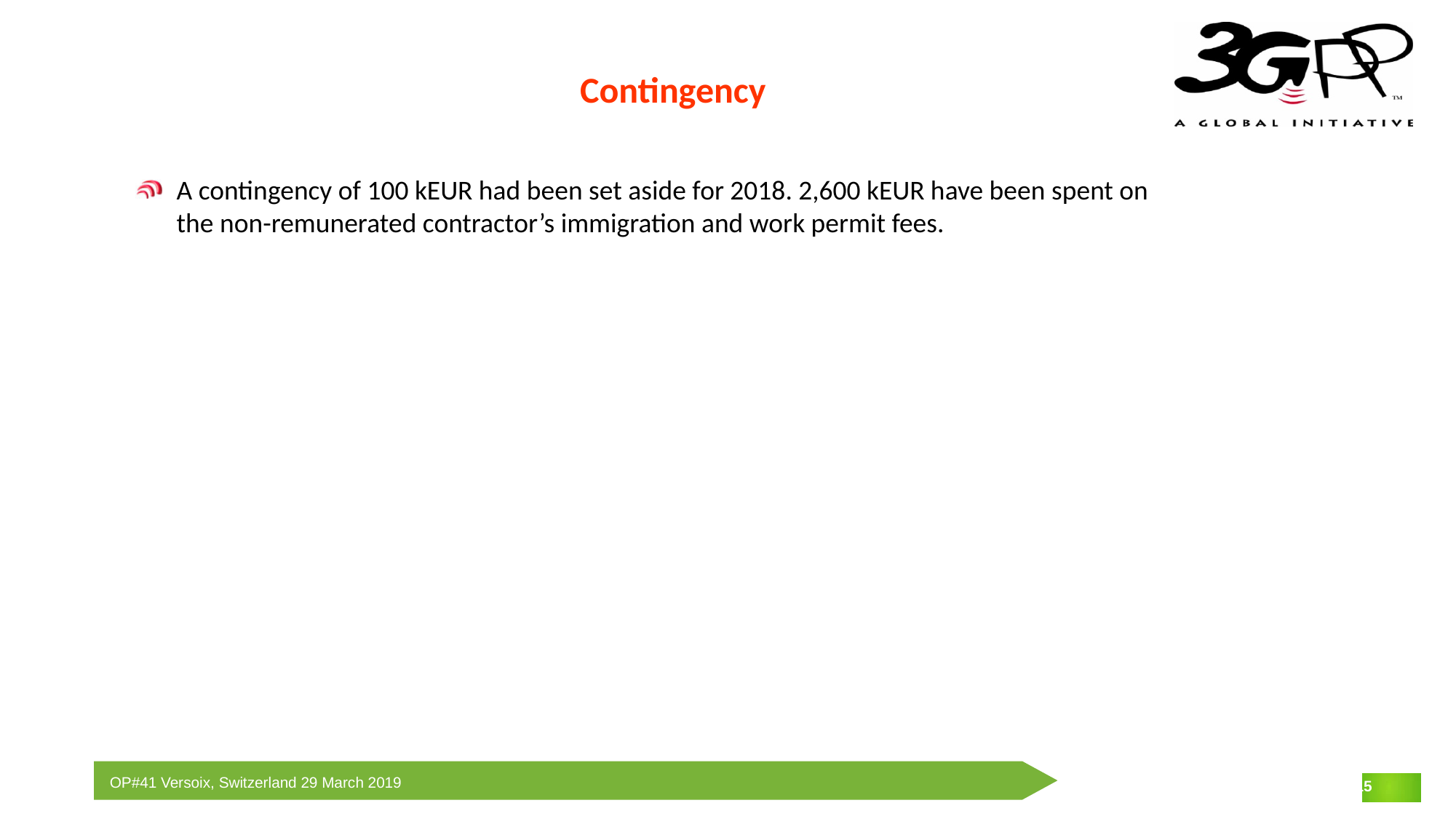

# Contingency
A contingency of 100 kEUR had been set aside for 2018. 2,600 kEUR have been spent on the non-remunerated contractor’s immigration and work permit fees.